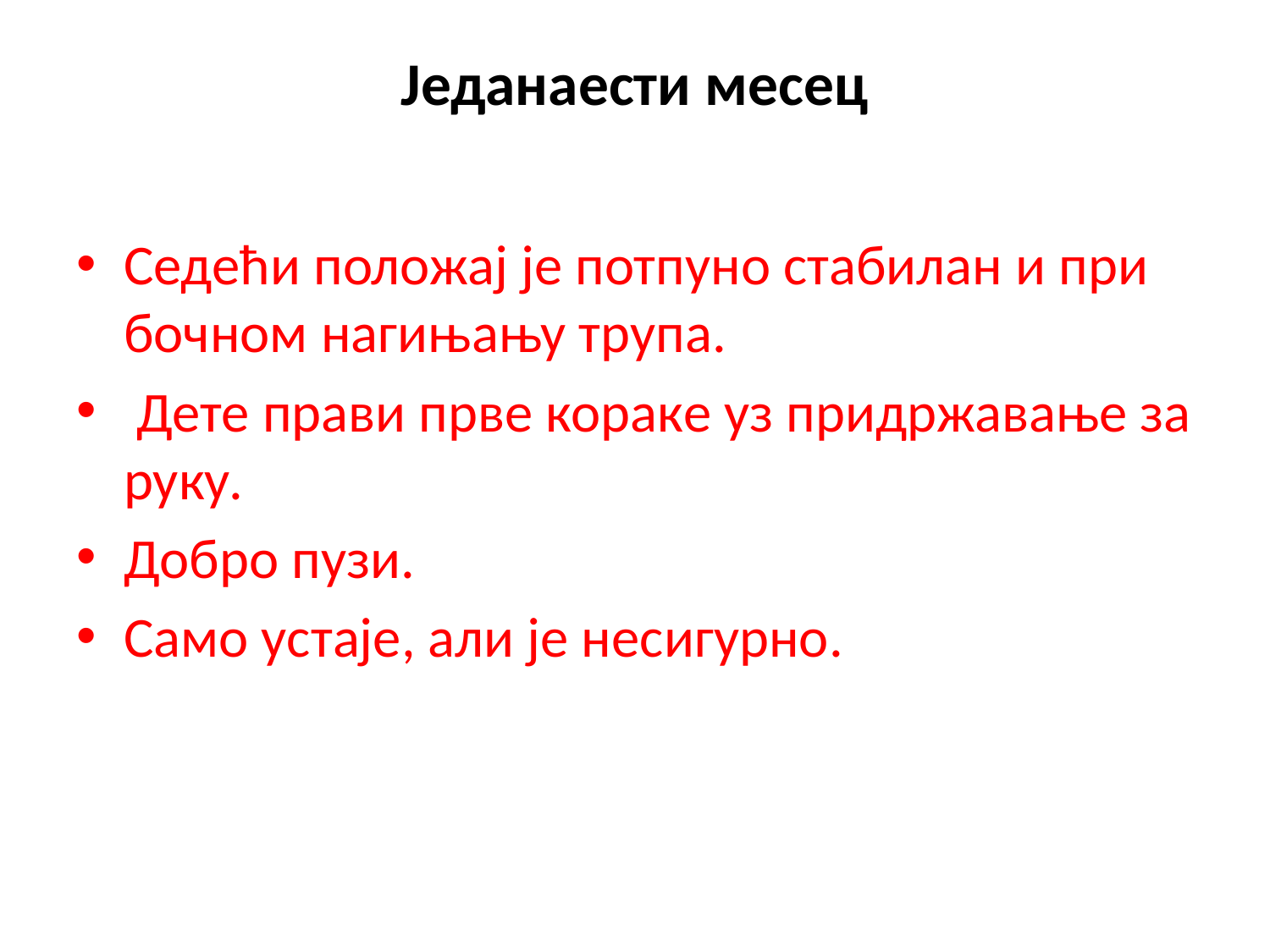

# Једанаести месец
Седећи положај је потпуно стабилан и при бочном нагињању трупа.
 Дете прави прве кораке уз придржавање за руку.
Добро пузи.
Само устаје, али је несигурно.